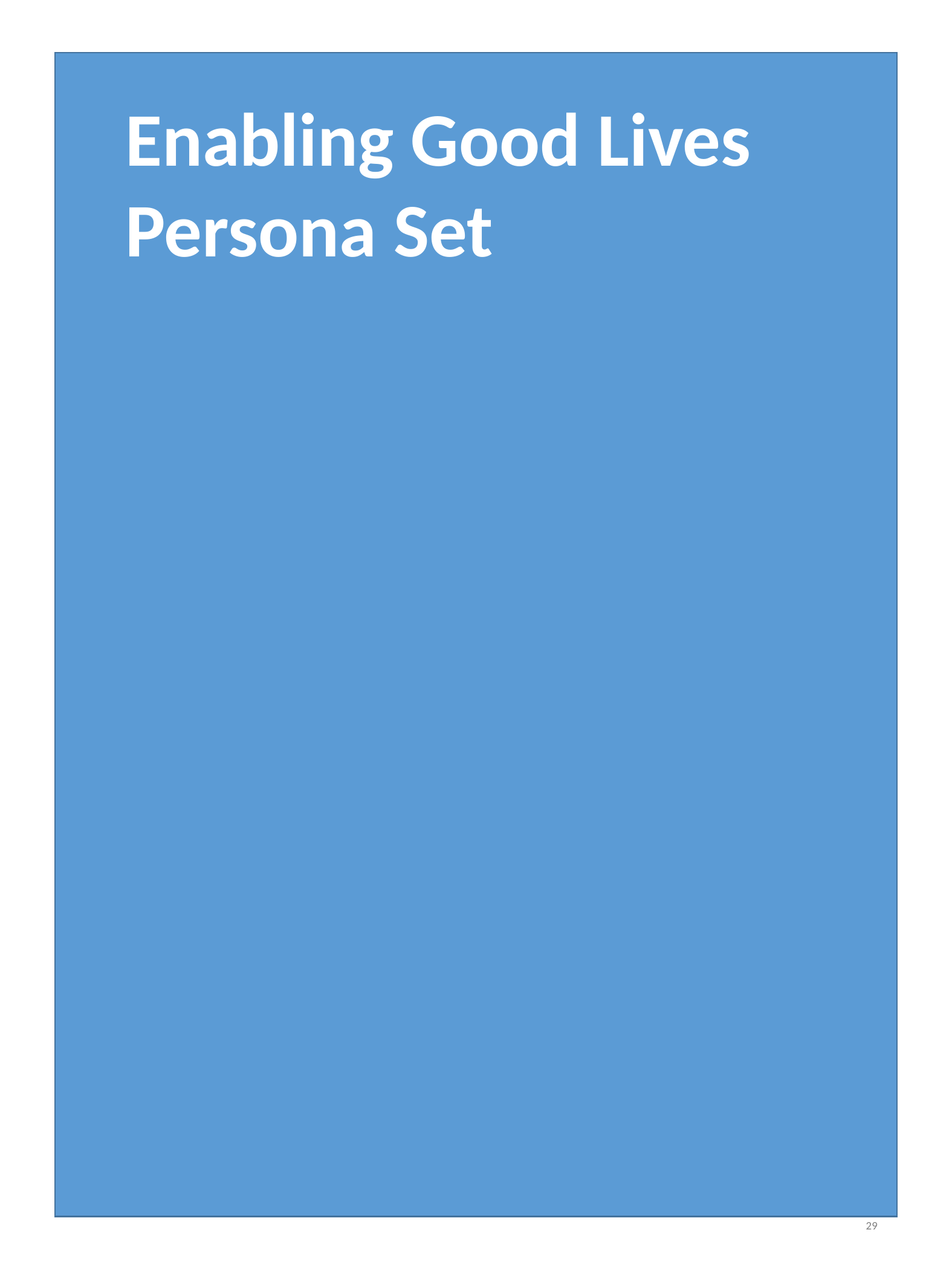

#
Enabling Good Lives Persona Set

29